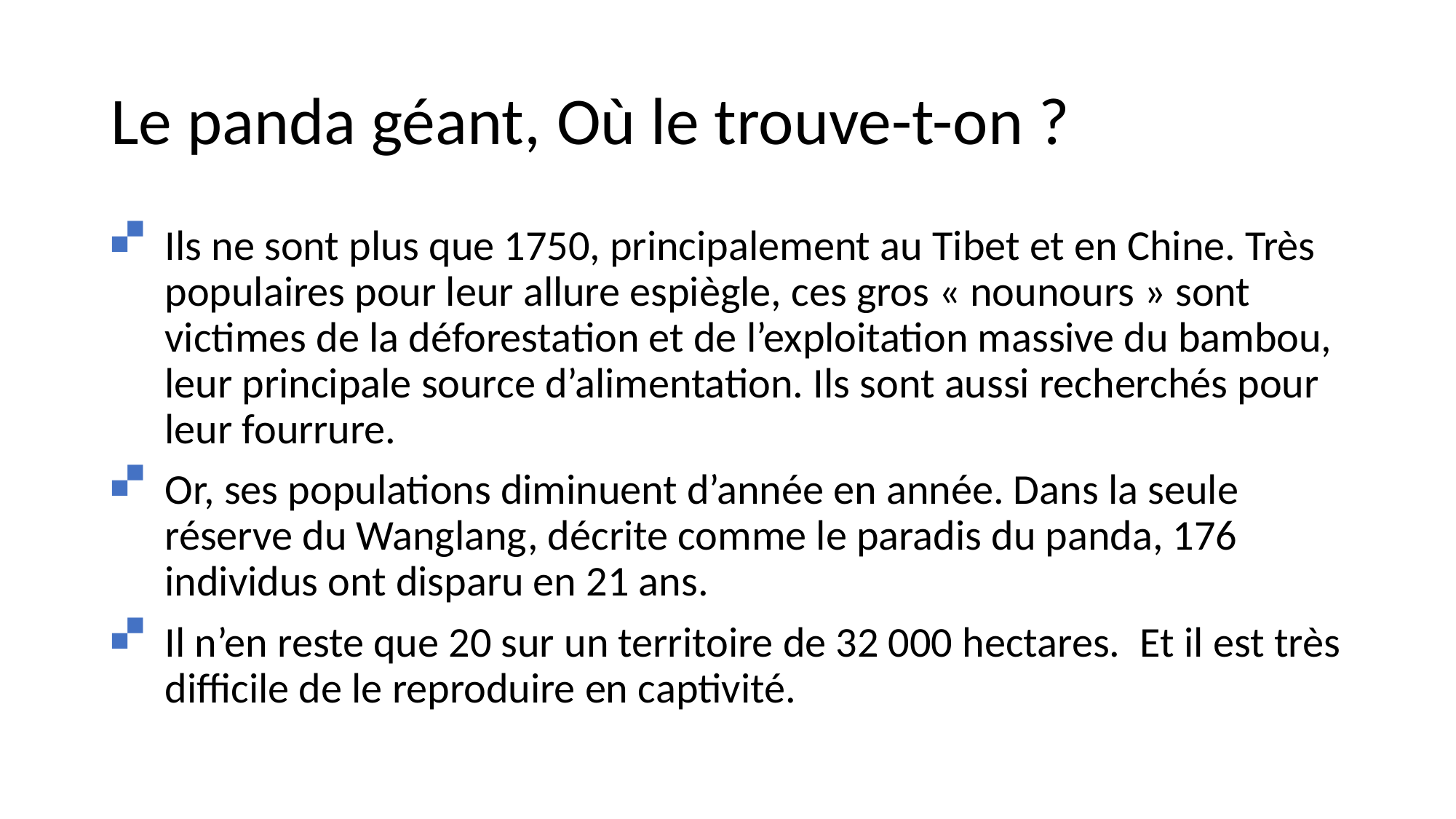

# Le panda géant, Où le trouve-t-on ?
Ils ne sont plus que 1750, principalement au Tibet et en Chine. Très populaires pour leur allure espiègle, ces gros « nounours » sont victimes de la déforestation et de l’exploitation massive du bambou, leur principale source d’alimentation. Ils sont aussi recherchés pour leur fourrure.
Or, ses populations diminuent d’année en année. Dans la seule réserve du Wanglang, décrite comme le paradis du panda, 176 individus ont disparu en 21 ans.
Il n’en reste que 20 sur un territoire de 32 000 hectares.  Et il est très difficile de le reproduire en captivité.